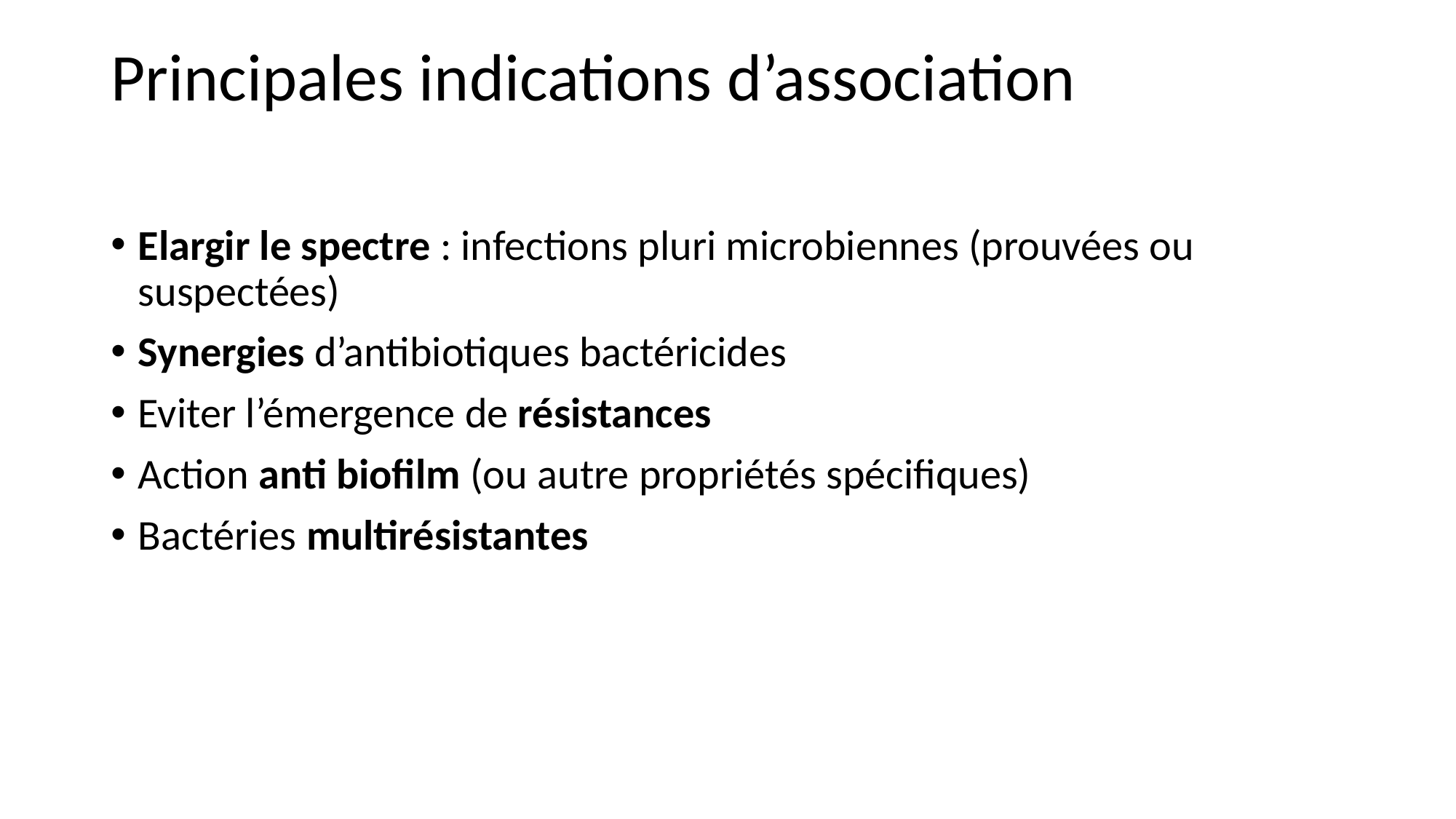

# Principales indications d’association
Elargir le spectre : infections pluri microbiennes (prouvées ou suspectées)
Synergies d’antibiotiques bactéricides
Eviter l’émergence de résistances
Action anti biofilm (ou autre propriétés spécifiques)
Bactéries multirésistantes